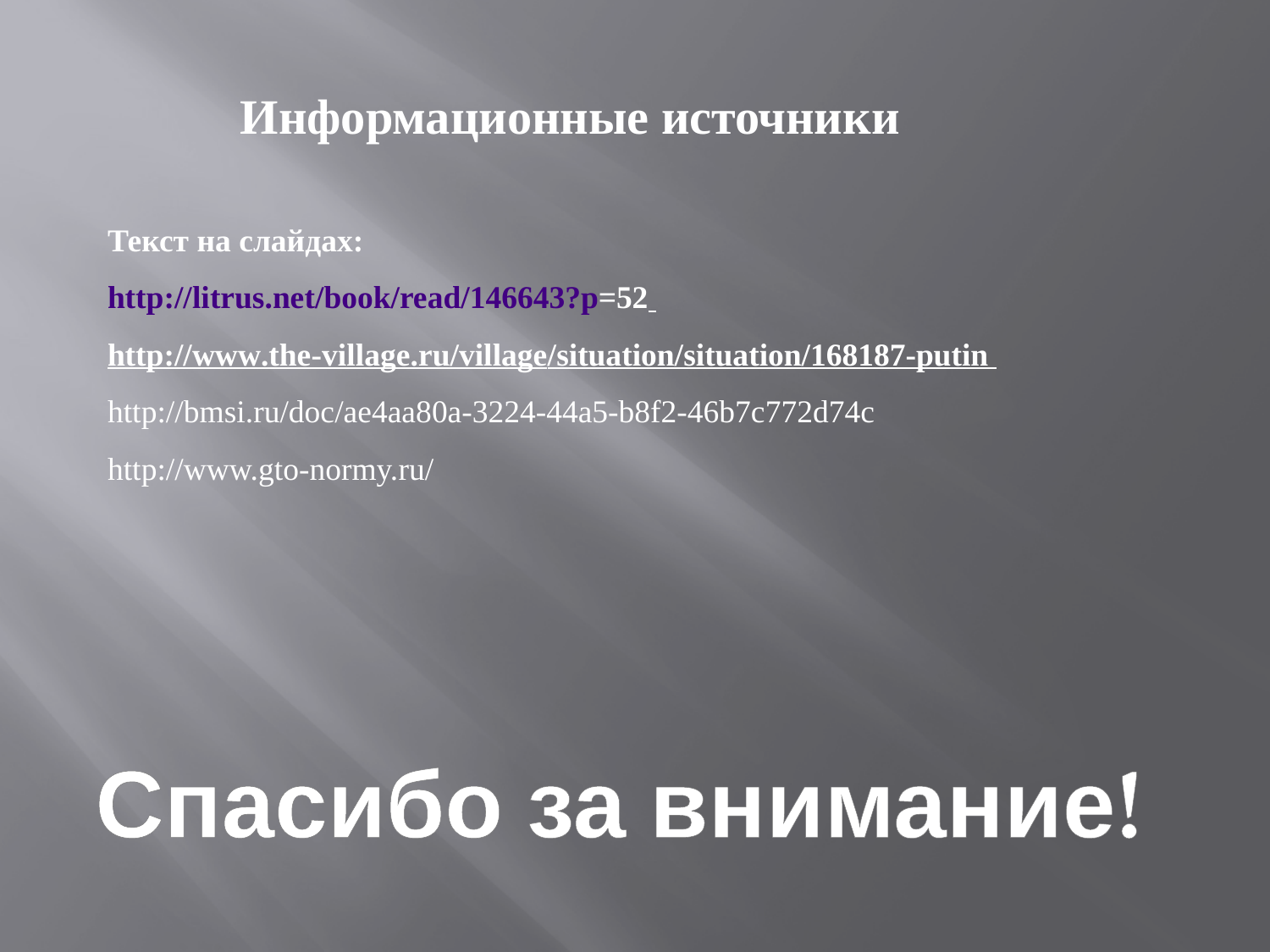

Информационные источники

Текст на слайдах:
http://litrus.net/book/read/146643?p=52
http://www.the-village.ru/village/situation/situation/168187-putin
http://bmsi.ru/doc/ae4aa80a-3224-44a5-b8f2-46b7c772d74c
http://www.gto-normy.ru/

Спасибо за внимание!